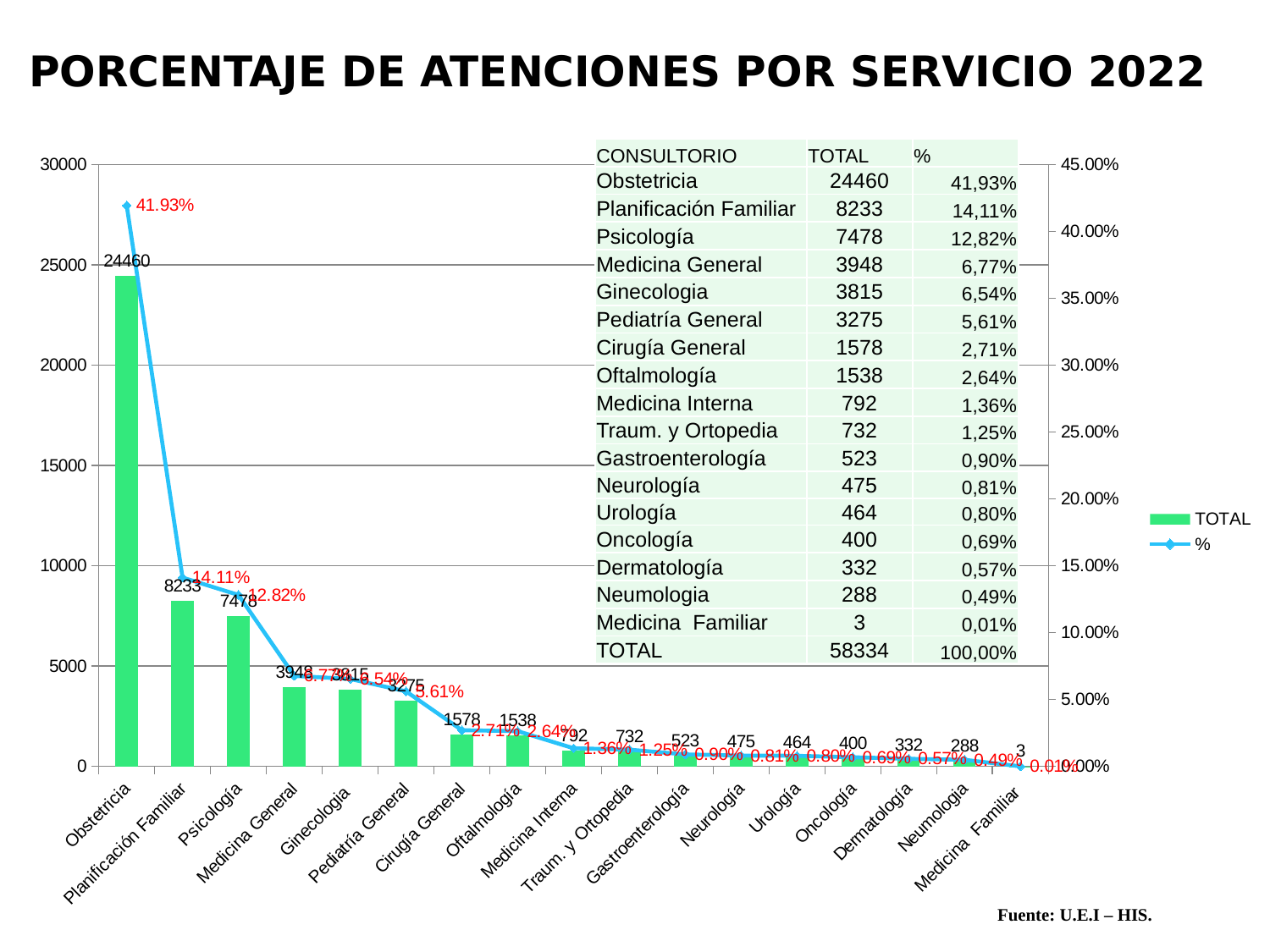

PORCENTAJE DE ATENCIONES POR SERVICIO 2022

### Chart

| Category | TOTAL | % |
|---|---|---|
| Obstetricia | 24460.0 | 0.41930949360578734 |
| Planificación Familiar | 8233.0 | 0.14113552987965852 |
| Psicología | 7478.0 | 0.12819282065347826 |
| Medicina General | 3948.0 | 0.06767922652312545 |
| Ginecologia  | 3815.0 | 0.06539925257997052 |
| Pediatría General | 3275.0 | 0.05614221551753694 |
| Cirugía General | 1578.0 | 0.027051119415778105 |
| Oftalmología | 1538.0 | 0.02636541296670895 |
| Medicina Interna | 792.0 | 0.01357698769156924 |
| Traum. y Ortopedia | 732.0 | 0.01254842801796551 |
| Gastroenterología | 523.0 | 0.008965611821579181 |
| Neurología | 475.0 | 0.008142764082696197 |
| Urología | 464.0 | 0.00795419480920218 |
| Oncología | 400.0 | 0.006857064490691535 |
| Dermatología | 332.0 | 0.005691363527273974 |
| Neumologia | 288.0 | 0.004937086433297905 |
| Medicina  Familiar  | 3.0 | 5.1427983680186515e-05 |
| CONSULTORIO | TOTAL | % |
| --- | --- | --- |
| Obstetricia | 24460 | 41,93% |
| Planificación Familiar | 8233 | 14,11% |
| Psicología | 7478 | 12,82% |
| Medicina General | 3948 | 6,77% |
| Ginecologia | 3815 | 6,54% |
| Pediatría General | 3275 | 5,61% |
| Cirugía General | 1578 | 2,71% |
| Oftalmología | 1538 | 2,64% |
| Medicina Interna | 792 | 1,36% |
| Traum. y Ortopedia | 732 | 1,25% |
| Gastroenterología | 523 | 0,90% |
| Neurología | 475 | 0,81% |
| Urología | 464 | 0,80% |
| Oncología | 400 | 0,69% |
| Dermatología | 332 | 0,57% |
| Neumologia | 288 | 0,49% |
| Medicina Familiar | 3 | 0,01% |
| TOTAL | 58334 | 100,00% |
Fuente: U.E.I – HIS.